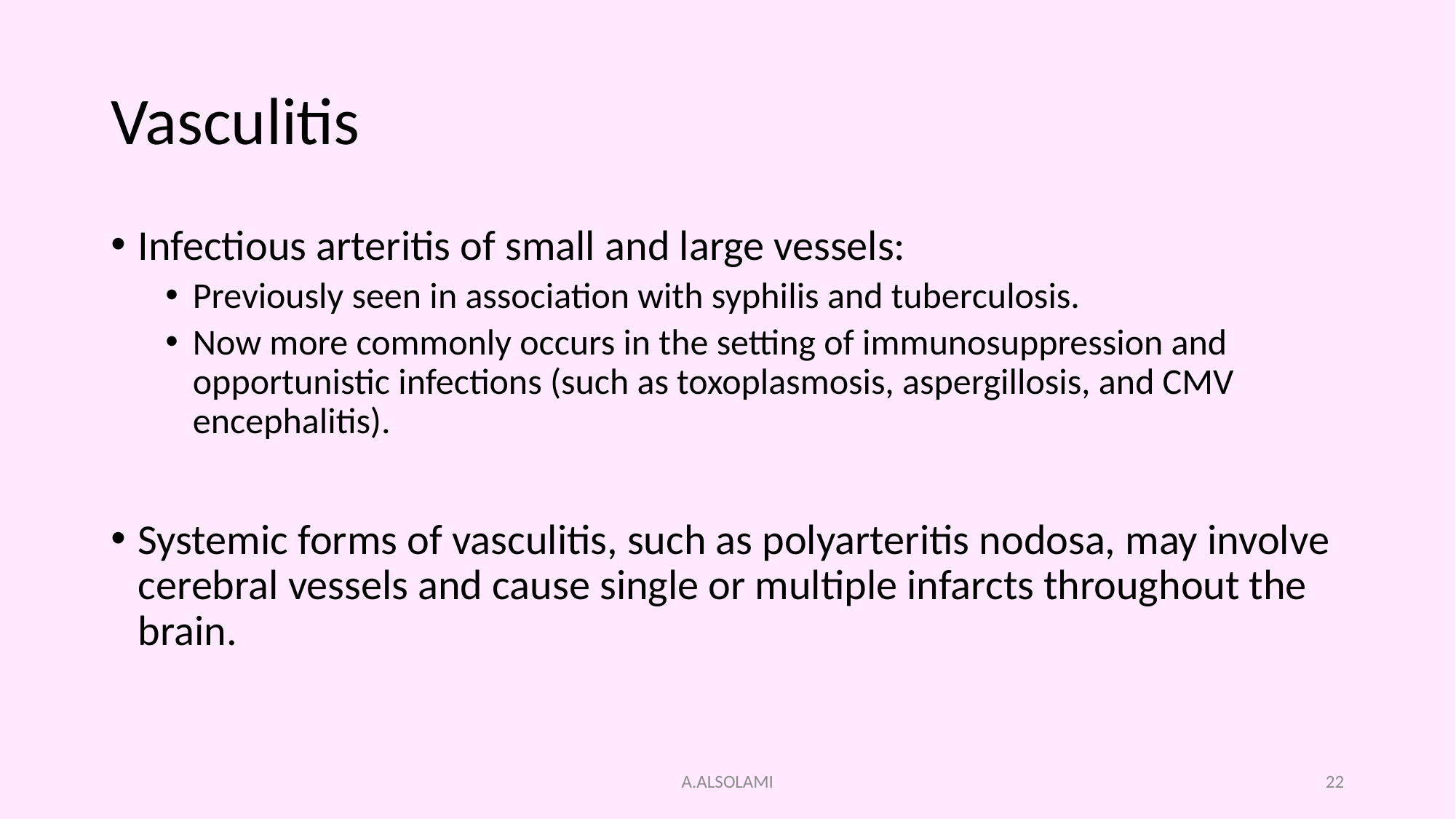

# Vasculitis
Infectious arteritis of small and large vessels:
Previously seen in association with syphilis and tuberculosis.
Now more commonly occurs in the setting of immunosuppression and opportunistic infections (such as toxoplasmosis, aspergillosis, and CMV encephalitis).

Systemic forms of vasculitis, such as polyarteritis nodosa, may involve cerebral vessels and cause single or multiple infarcts throughout the brain.
A.ALSOLAMI
22